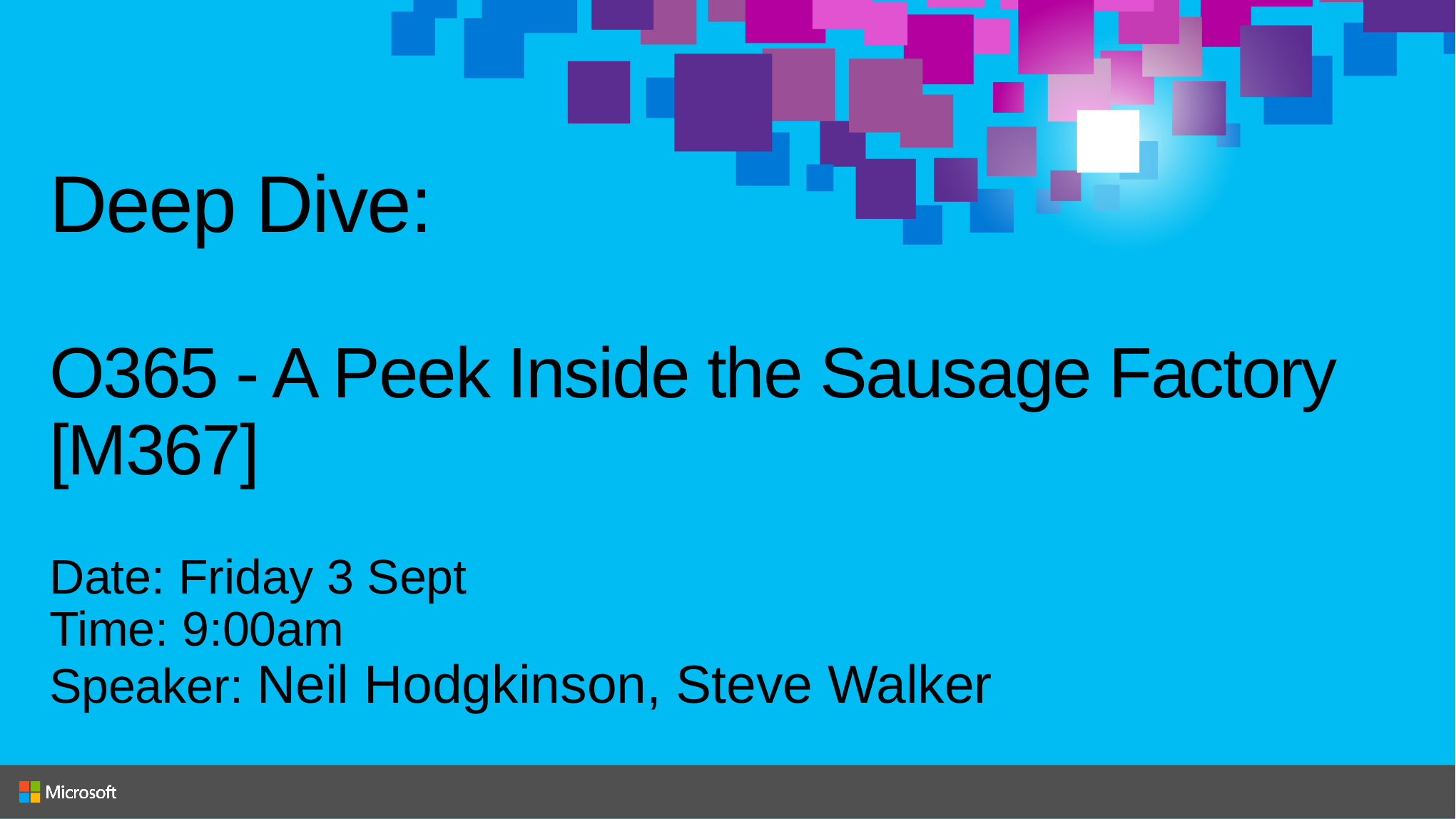

# Deep Dive: O365 - A Peek Inside the Sausage Factory [M367]
Date: Friday 3 Sept
Time: 9:00am
Speaker: Neil Hodgkinson, Steve Walker